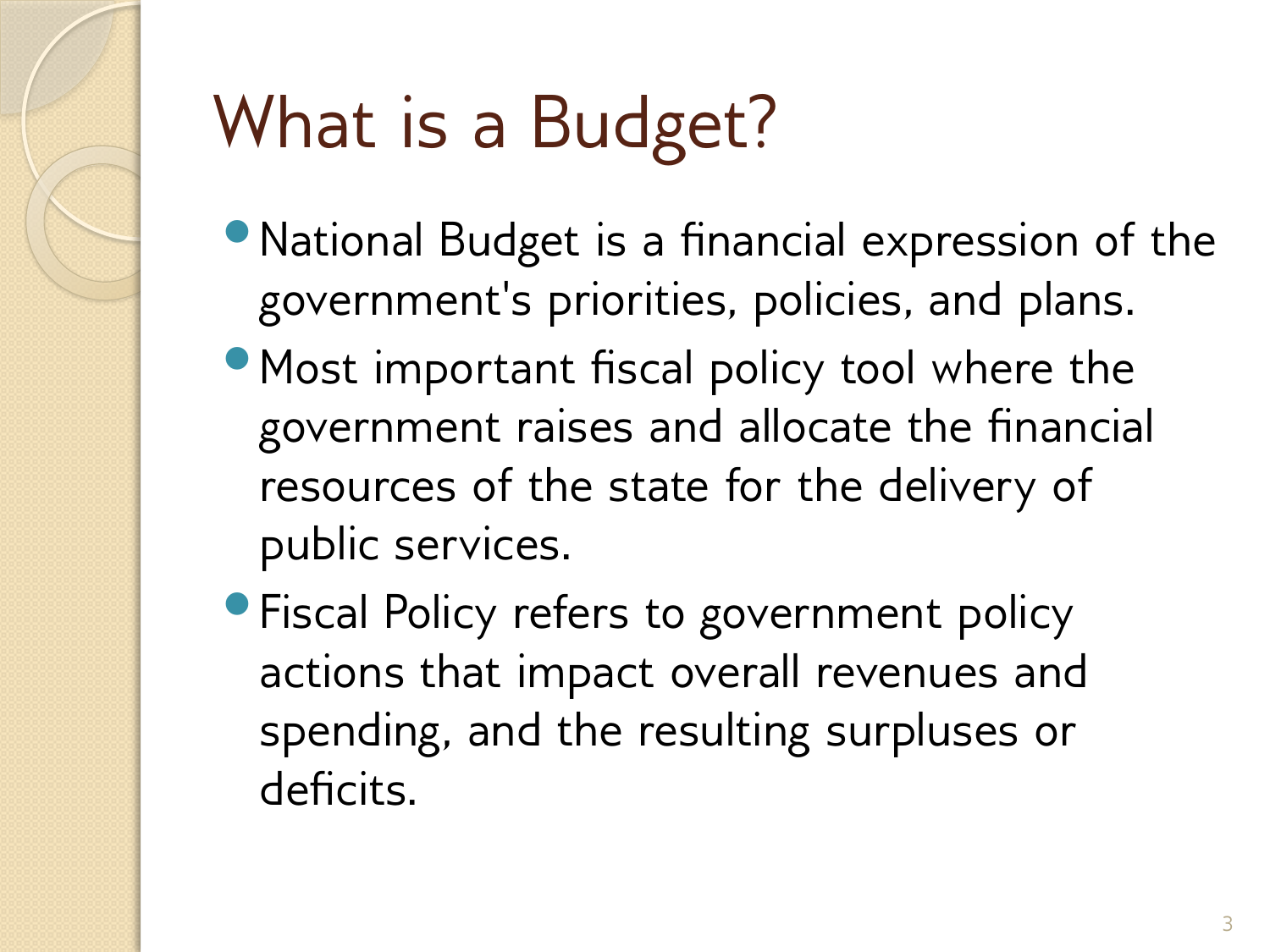

# What is a Budget?
National Budget is a financial expression of the government's priorities, policies, and plans.
Most important fiscal policy tool where the government raises and allocate the financial resources of the state for the delivery of public services.
Fiscal Policy refers to government policy actions that impact overall revenues and spending, and the resulting surpluses or deficits.

3